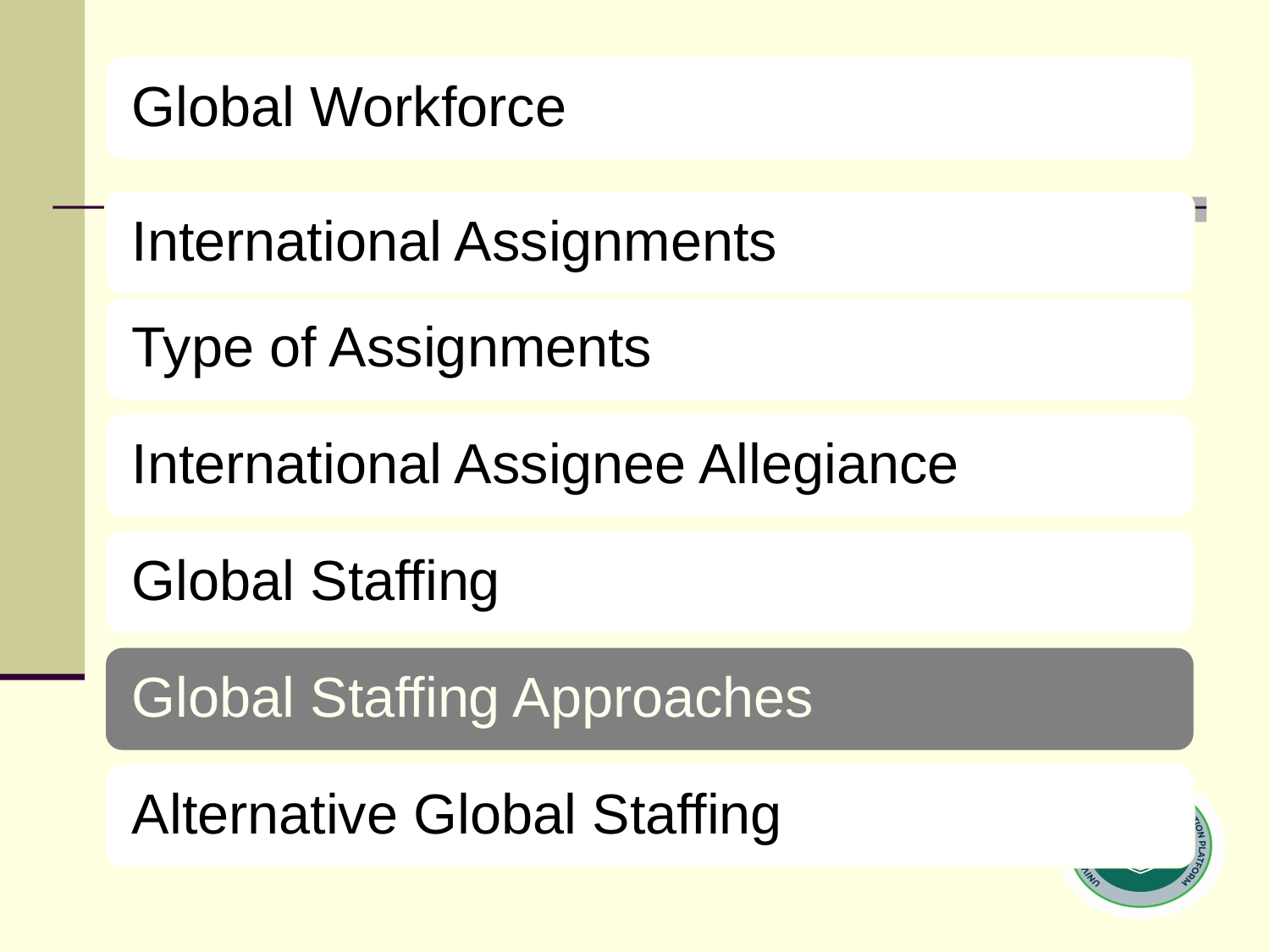

Global Workforce
International Assignments
Type of Assignments
International Assignee Allegiance
Global Staffing
Global Staffing Approaches
Alternative Global Staffing